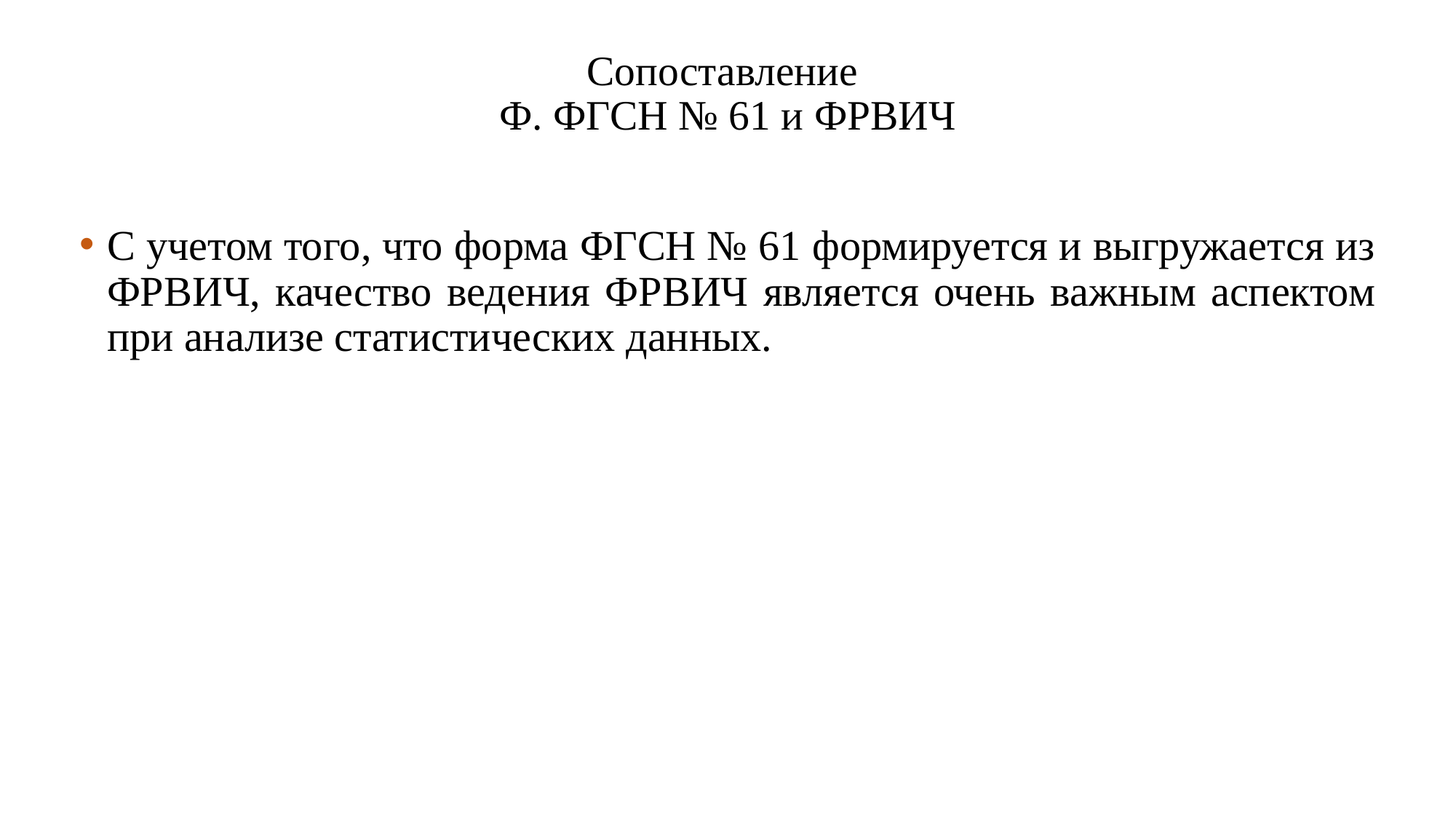

# Сопоставление Ф. ФГСН № 61 и ФРВИЧ
С учетом того, что форма ФГСН № 61 формируется и выгружается из ФРВИЧ, качество ведения ФРВИЧ является очень важным аспектом при анализе статистических данных.